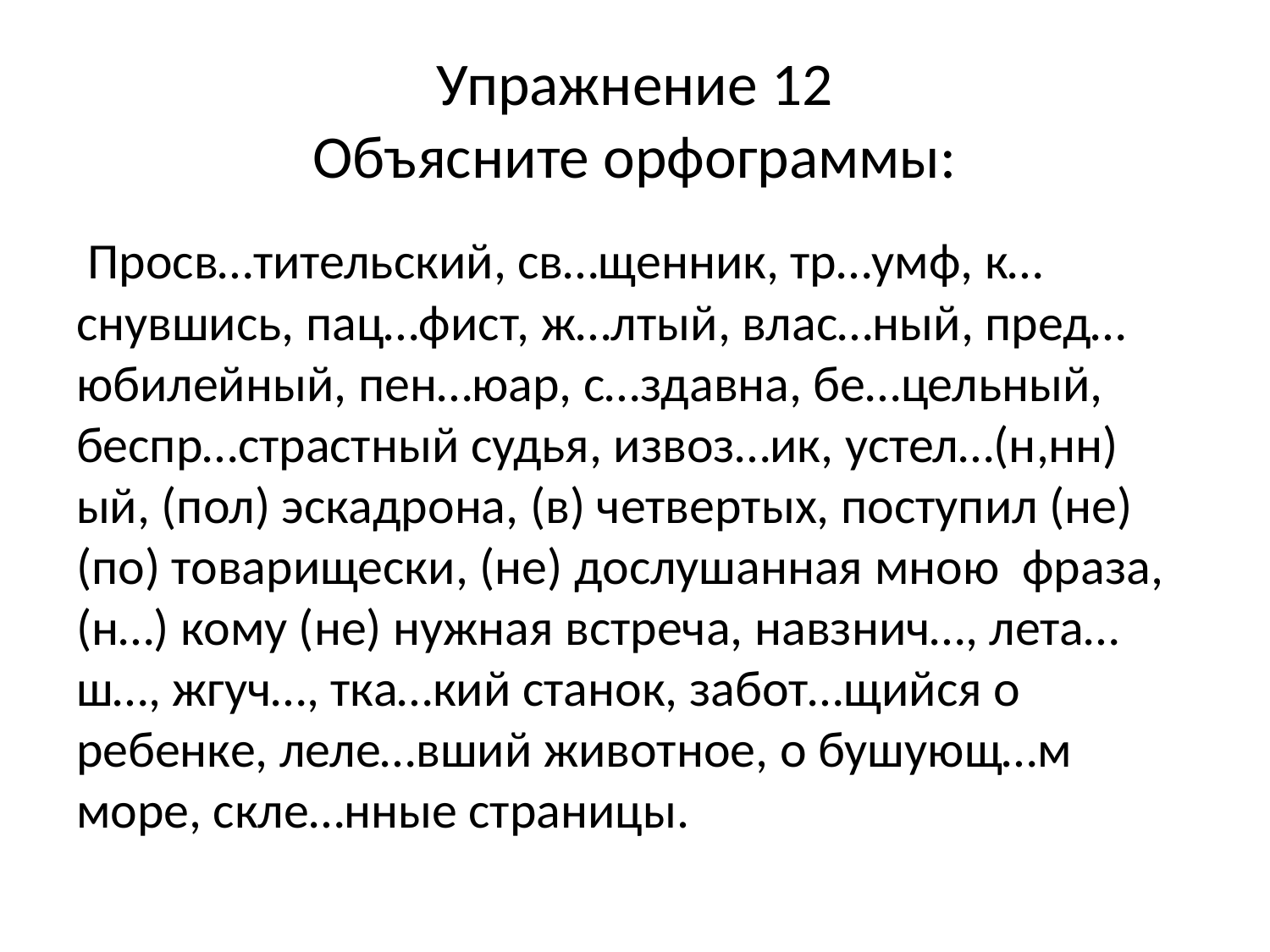

# Упражнение 12 Объясните орфограммы:
 Просв…тительский, св…щенник, тр…умф, к…снувшись, пац…фист, ж…лтый, влас…ный, пред…юбилейный, пен…юар, с…здавна, бе…цельный, беспр…страстный судья, извоз…ик, устел…(н,нн) ый, (пол) эскадрона, (в) четвертых, поступил (не) (по) товарищески, (не) дослушанная мною  фраза, (н…) кому (не) нужная встреча, навзнич…, лета…ш…, жгуч…, тка…кий станок, забот…щийся о ребенке, леле…вший животное, о бушующ…м море, скле…нные страницы.